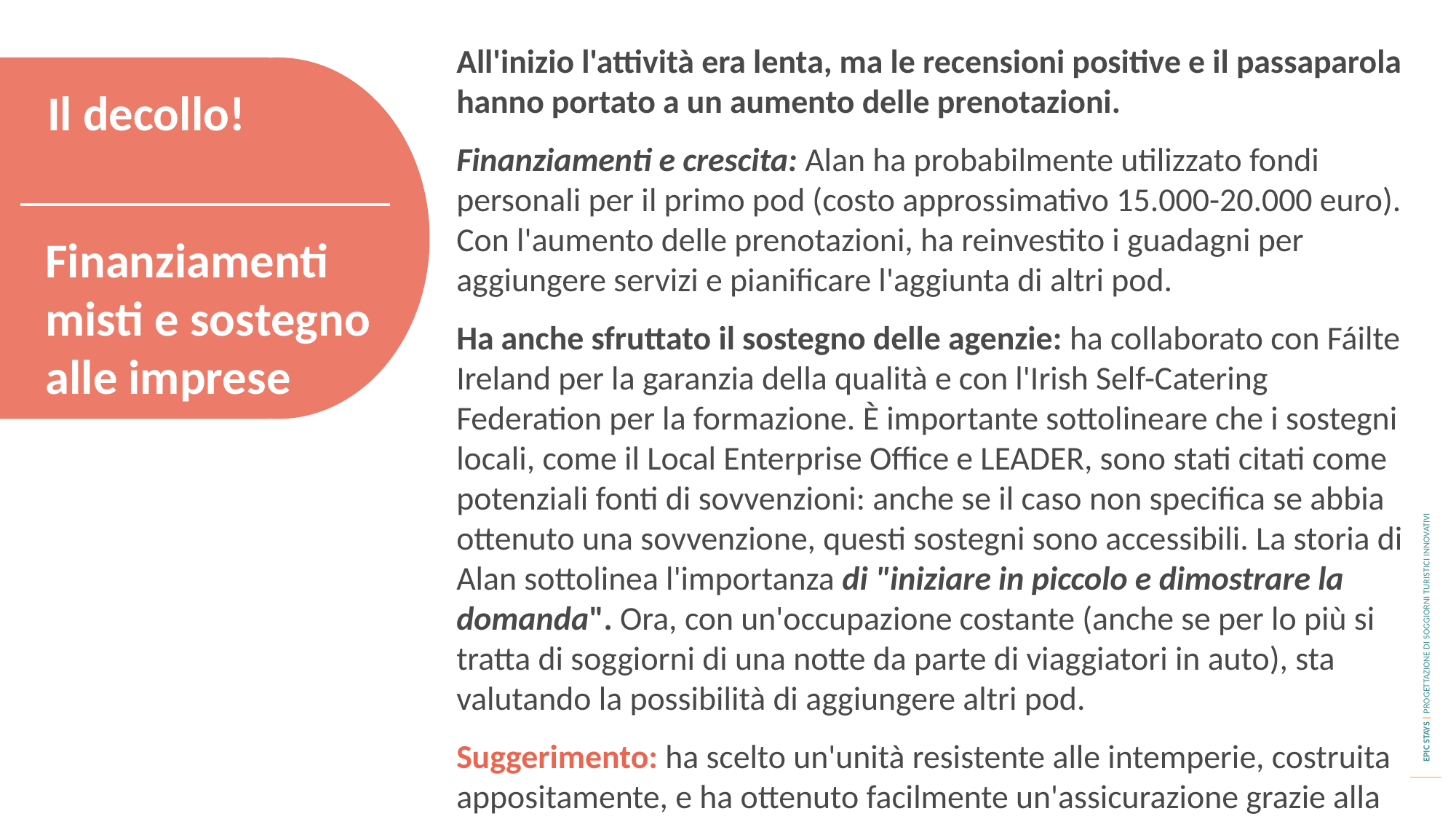

All'inizio l'attività era lenta, ma le recensioni positive e il passaparola hanno portato a un aumento delle prenotazioni.
Finanziamenti e crescita: Alan ha probabilmente utilizzato fondi personali per il primo pod (costo approssimativo 15.000-20.000 euro). Con l'aumento delle prenotazioni, ha reinvestito i guadagni per aggiungere servizi e pianificare l'aggiunta di altri pod.
Ha anche sfruttato il sostegno delle agenzie: ha collaborato con Fáilte Ireland per la garanzia della qualità e con l'Irish Self-Catering Federation per la formazione. È importante sottolineare che i sostegni locali, come il Local Enterprise Office e LEADER, sono stati citati come potenziali fonti di sovvenzioni: anche se il caso non specifica se abbia ottenuto una sovvenzione, questi sostegni sono accessibili. La storia di Alan sottolinea l'importanza di "iniziare in piccolo e dimostrare la domanda". Ora, con un'occupazione costante (anche se per lo più si tratta di soggiorni di una notte da parte di viaggiatori in auto), sta valutando la possibilità di aggiungere altri pod.
Suggerimento: ha scelto un'unità resistente alle intemperie, costruita appositamente, e ha ottenuto facilmente un'assicurazione grazie alla sua solida struttura. I futuri imprenditori possono imparare che un approccio graduale (1 pod per iniziare) può essere intelligente e meno rischioso.
Il decollo!
Finanziamenti misti e sostegno alle imprese